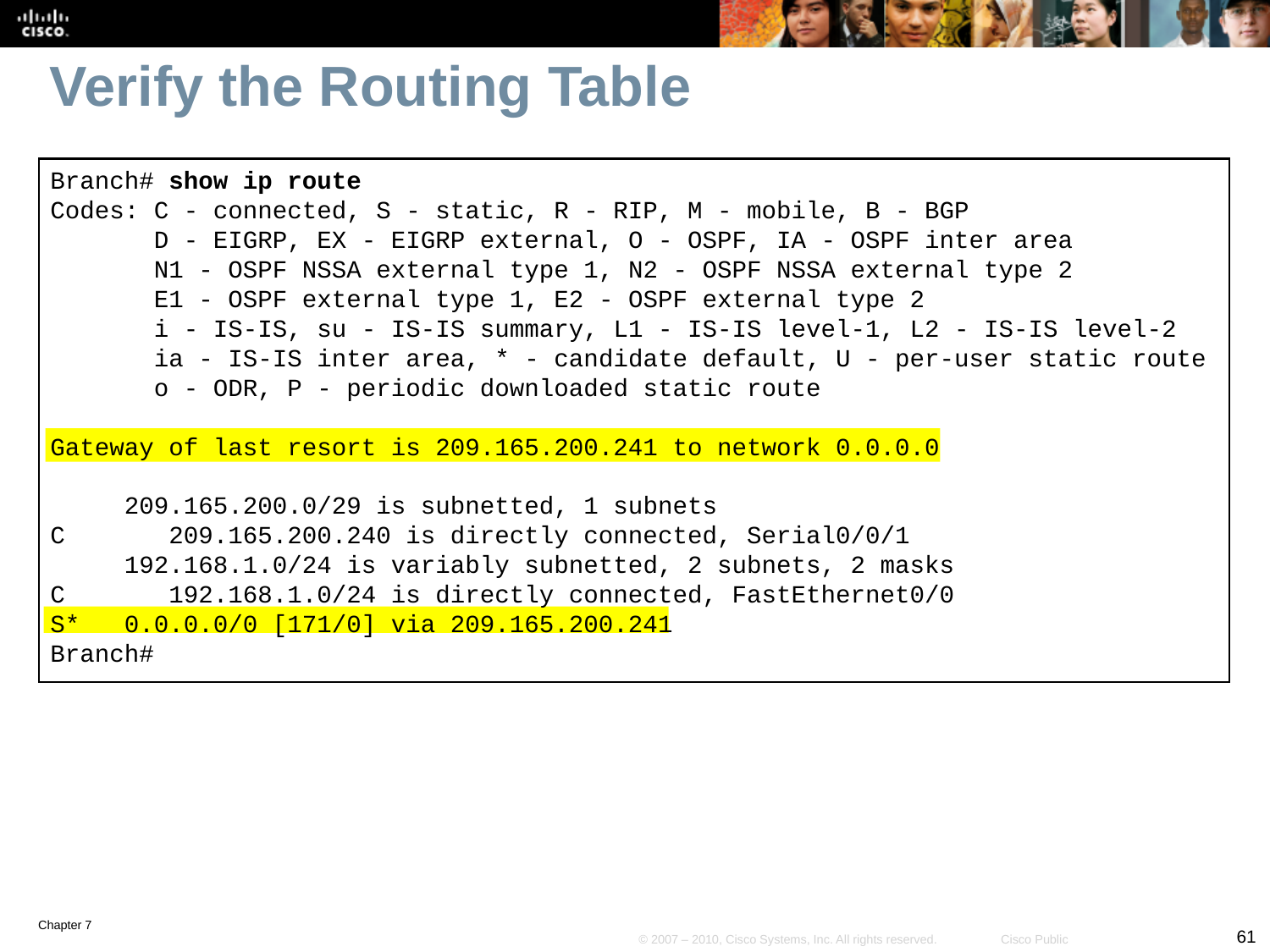

# Verify the Routing Table
Branch# show ip route
Codes: C - connected, S - static, R - RIP, M - mobile, B - BGP
       D - EIGRP, EX - EIGRP external, O - OSPF, IA - OSPF inter area
       N1 - OSPF NSSA external type 1, N2 - OSPF NSSA external type 2
       E1 - OSPF external type 1, E2 - OSPF external type 2
       i - IS-IS, su - IS-IS summary, L1 - IS-IS level-1, L2 - IS-IS level-2
       ia - IS-IS inter area, * - candidate default, U - per-user static route
       o - ODR, P - periodic downloaded static route

Gateway of last resort is 209.165.200.241 to network 0.0.0.0

     209.165.200.0/29 is subnetted, 1 subnets
C       209.165.200.240 is directly connected, Serial0/0/1
     192.168.1.0/24 is variably subnetted, 2 subnets, 2 masks
C       192.168.1.0/24 is directly connected, FastEthernet0/0
S*   0.0.0.0/0 [171/0] via 209.165.200.241
Branch#